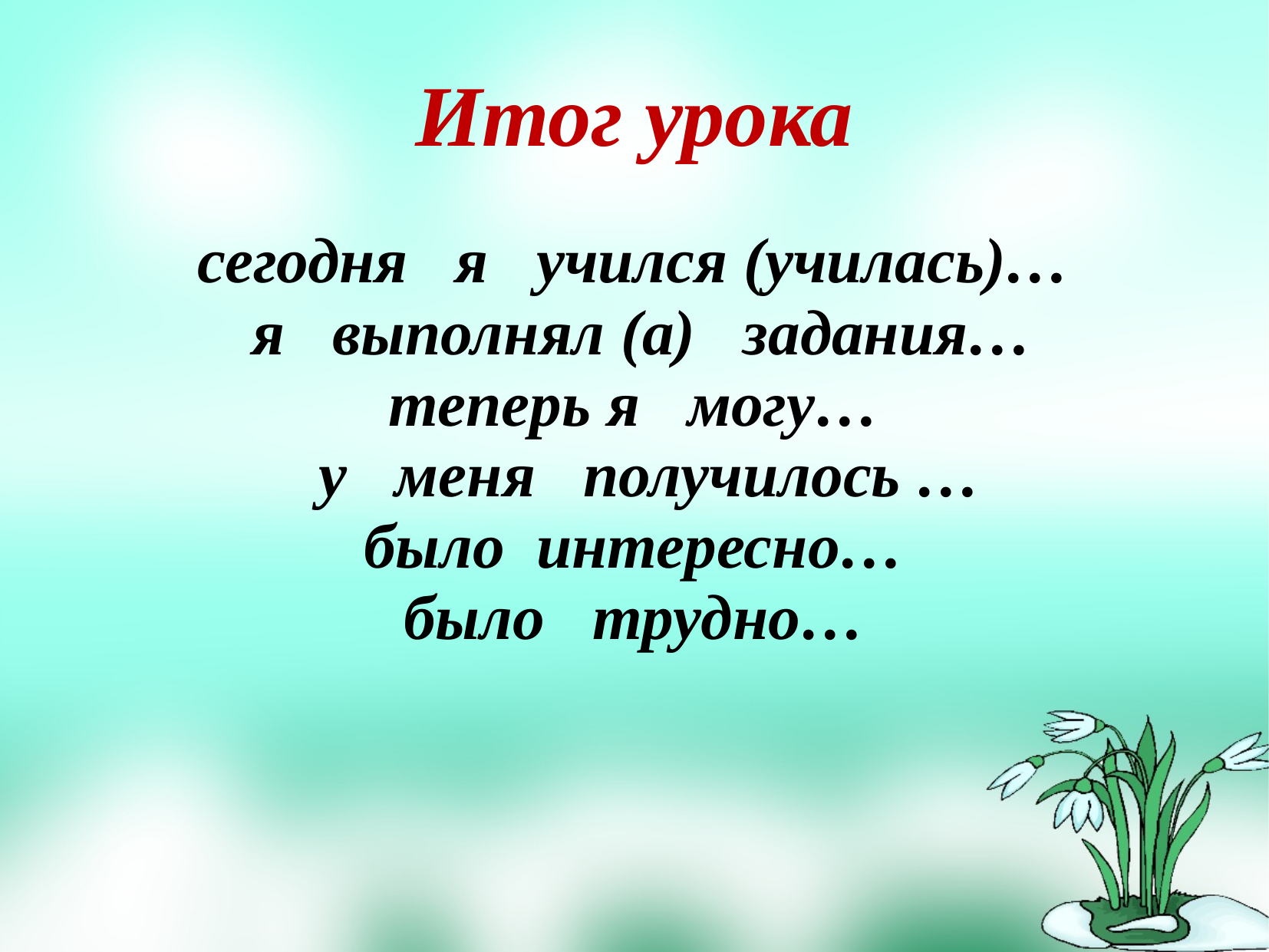

# Итог урока
сегодня   я   учился (училась)…
 я   выполнял (а)   задания…
теперь я   могу…
  у   меня   получилось …
было  интересно…
было   трудно…